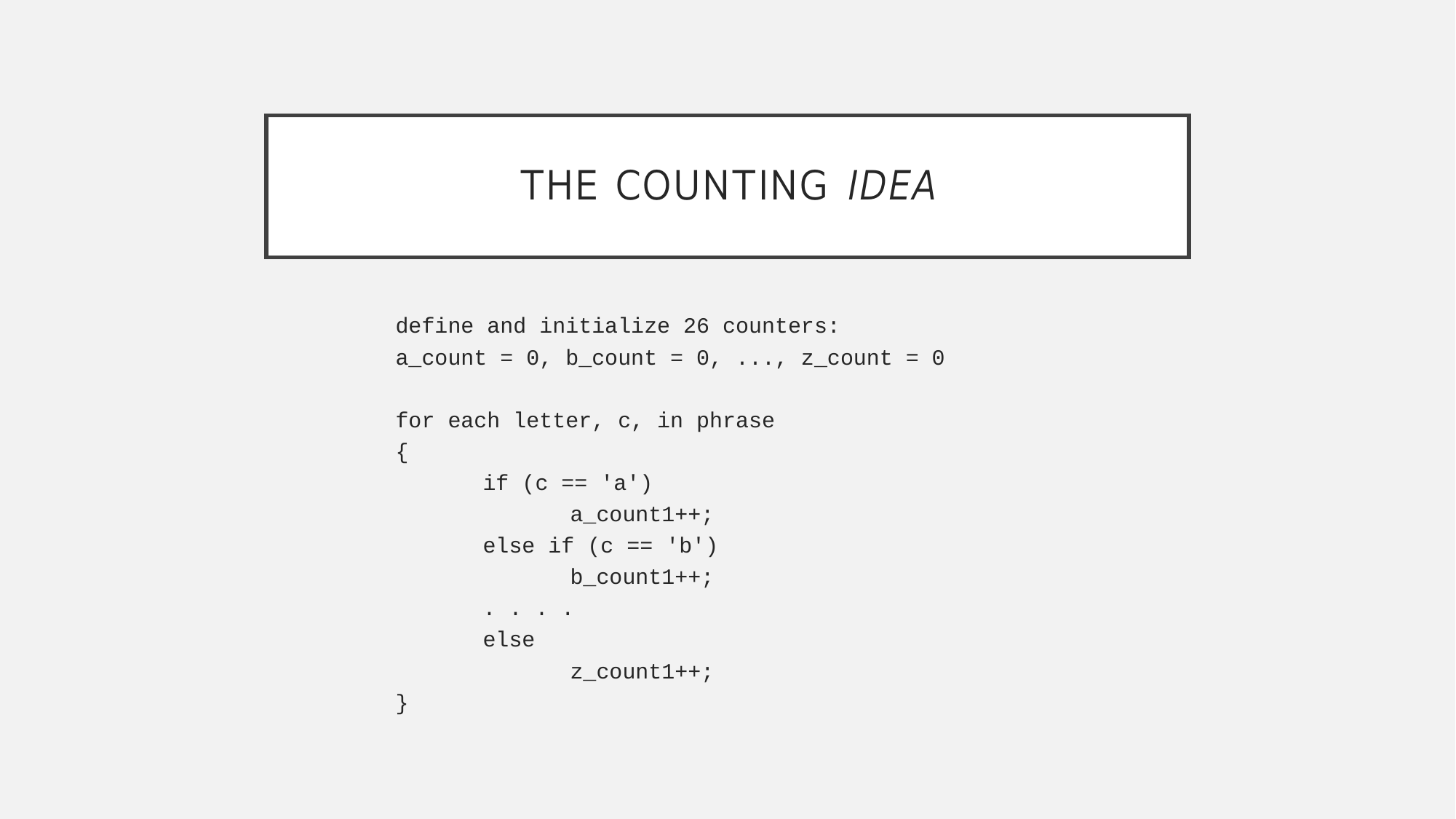

# The counting idea
define and initialize 26 counters:
a_count = 0, b_count = 0, ..., z_count = 0

for each letter, c, in phrase
{
	if (c == 'a')
		a_count1++;
	else if (c == 'b')
		b_count1++;
	. . . .
	else
		z_count1++;
}